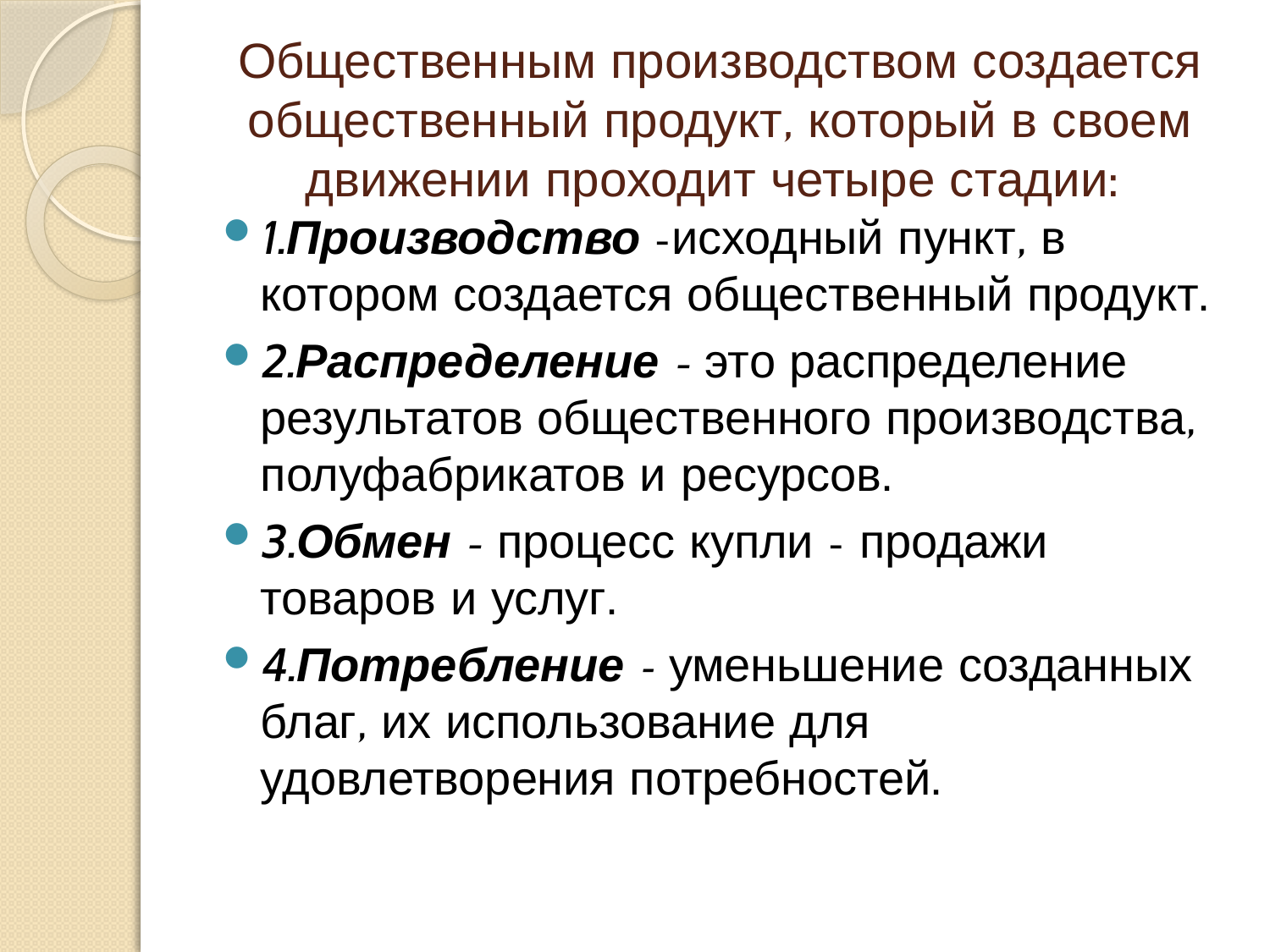

# Общественным производством создается общественный продукт, который в своем движении проходит четыре стадии:
1.Производство -исходный пункт, в котором создается общественный продукт.
2.Распределение - это распределение результатов общественного производства, полуфабрикатов и ресурсов.
3.Обмен - процесс купли - продажи товаров и услуг.
4.Потребление - уменьшение созданных благ, их использование для удовлетворения потребностей.